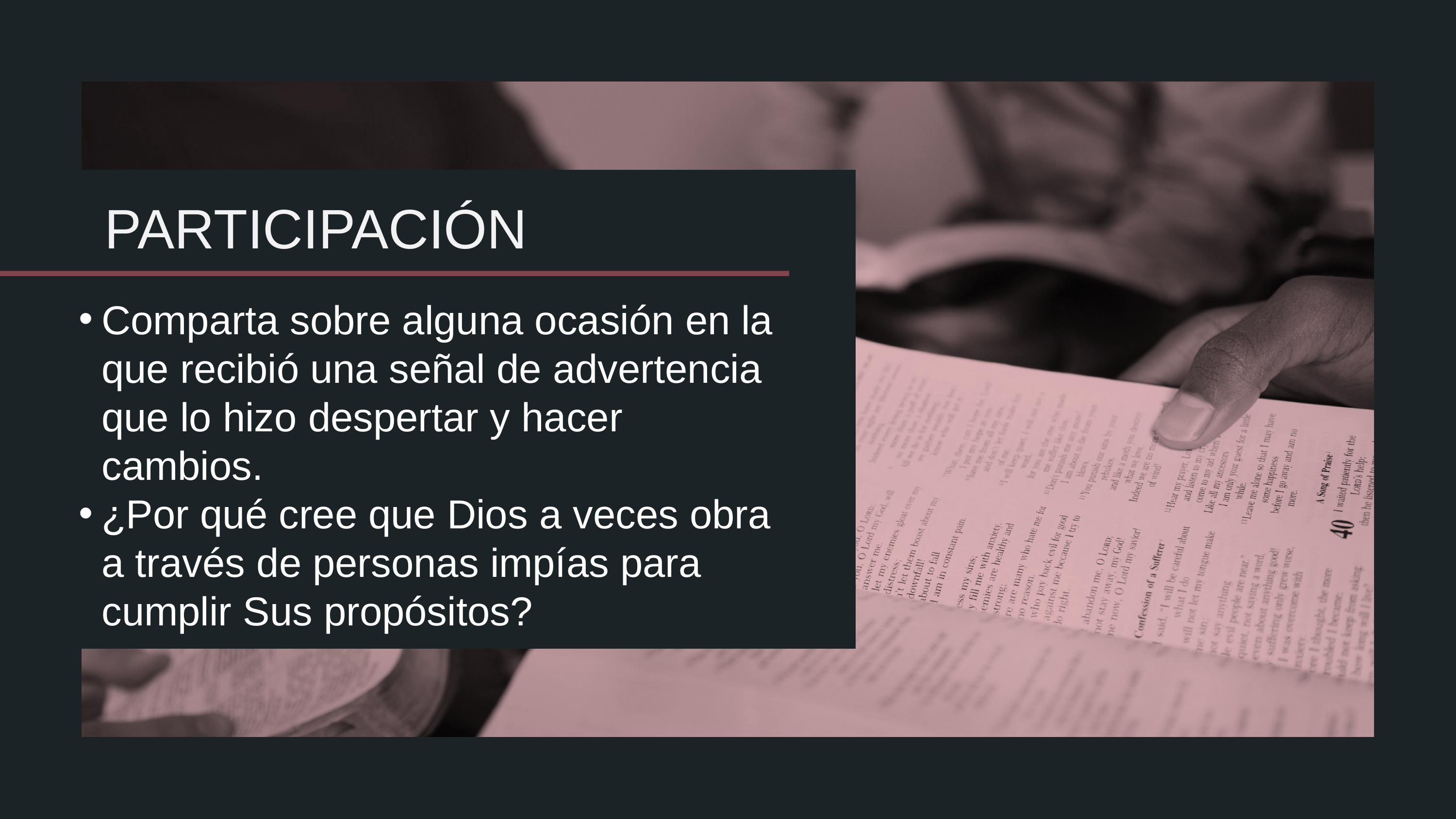

Comparta sobre alguna ocasión en la que recibió una señal de advertencia que lo hizo despertar y hacer cambios.
¿Por qué cree que Dios a veces obra a través de personas impías para cumplir Sus propósitos?